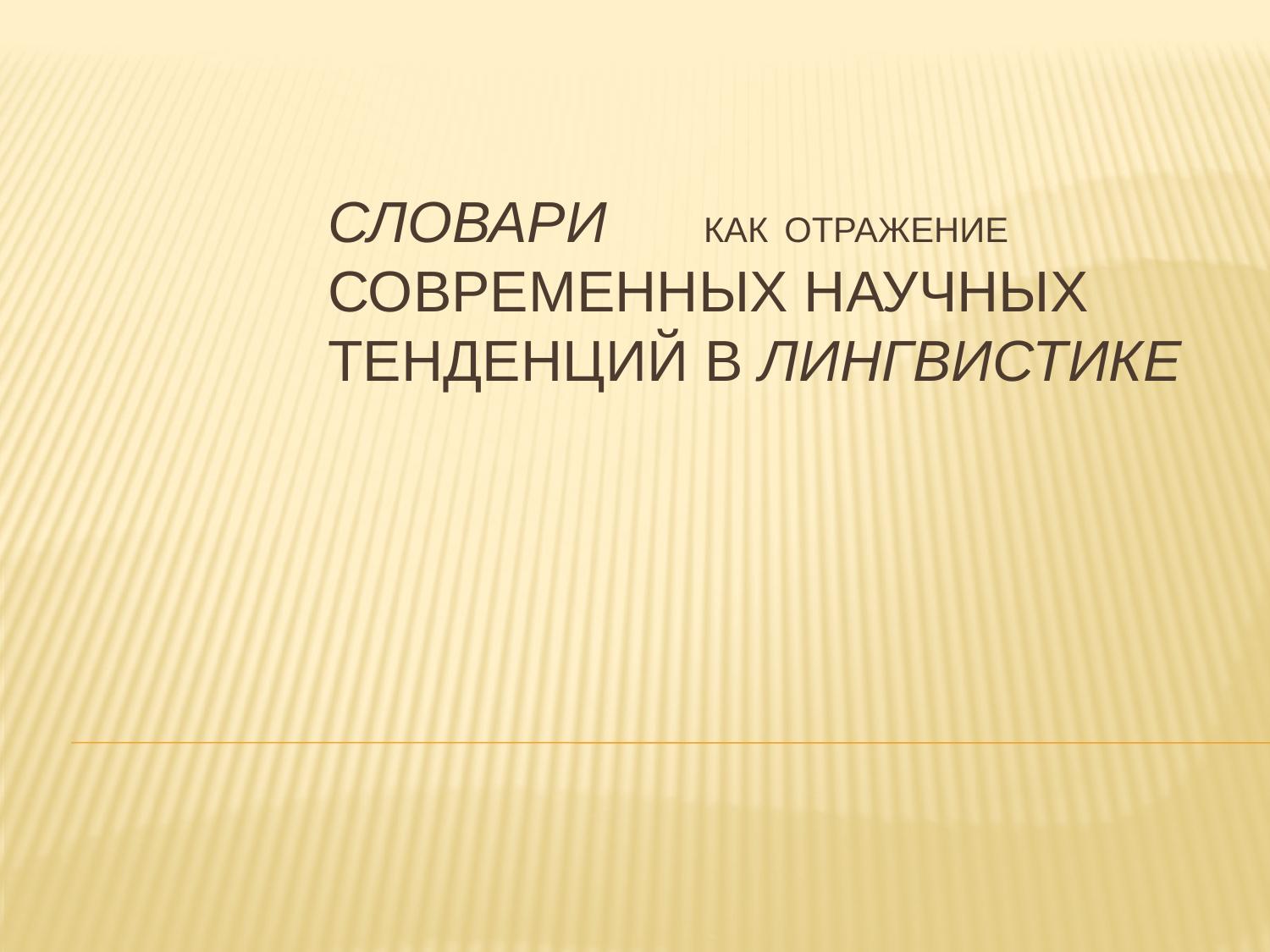

# СЛОВАРИ      КАК ОТРАЖЕНИЕ СОВРЕМЕННЫХ НАУЧНЫХ ТЕНДЕНЦИЙ В ЛИНГВИСТИКЕ